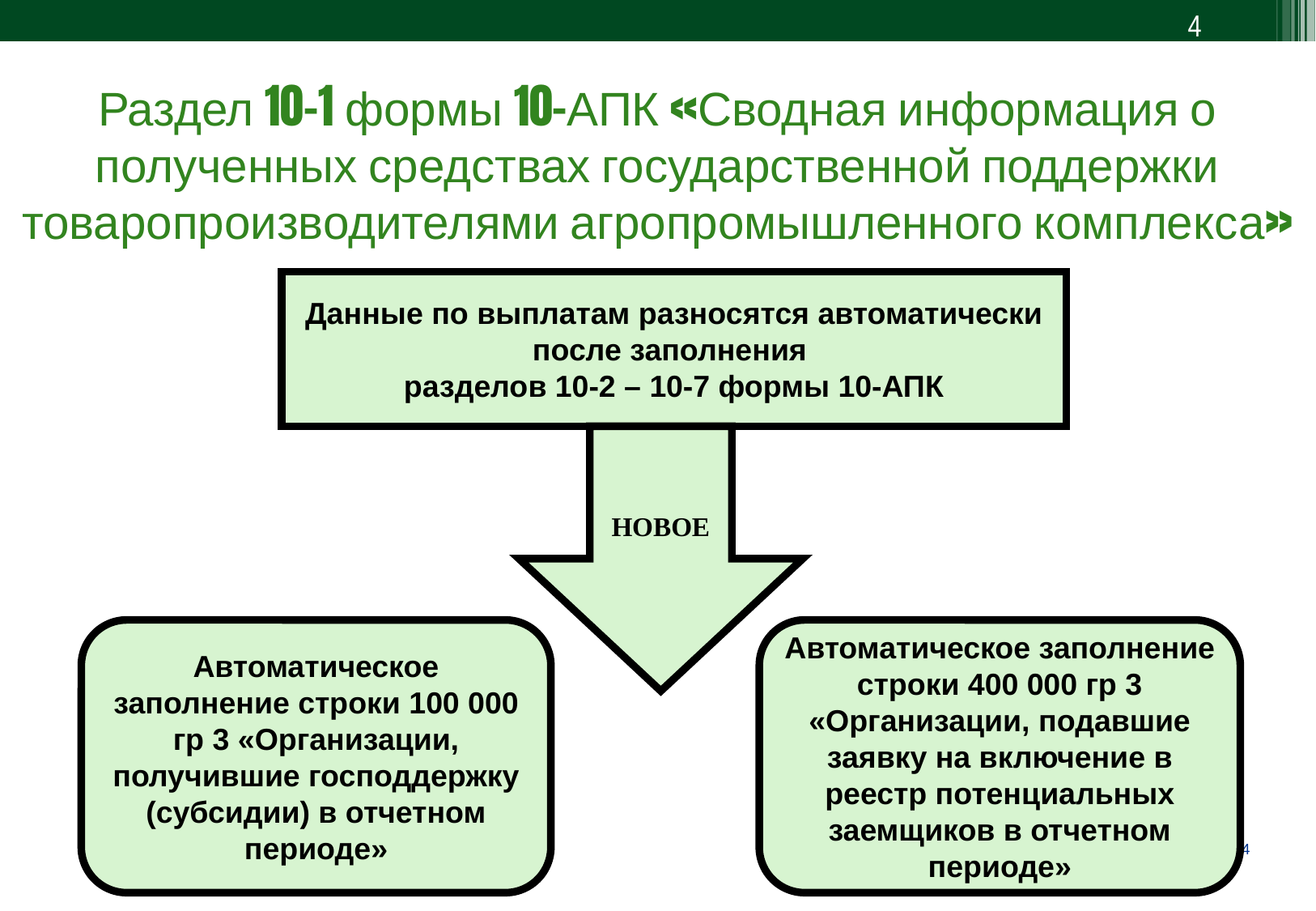

4
Раздел 10-1 формы 10-АПК «Сводная информация о полученных средствах государственной поддержки товаропроизводителями агропромышленного комплекса»
Данные по выплатам разносятся автоматически после заполнения
разделов 10-2 – 10-7 формы 10-АПК
НОВОЕ
Автоматическое заполнение строки 100 000 гр 3 «Организации, получившие господдержку (субсидии) в отчетном периоде»
Автоматическое заполнение строки 400 000 гр 3 «Организации, подавшие заявку на включение в реестр потенциальных заемщиков в отчетном периоде»